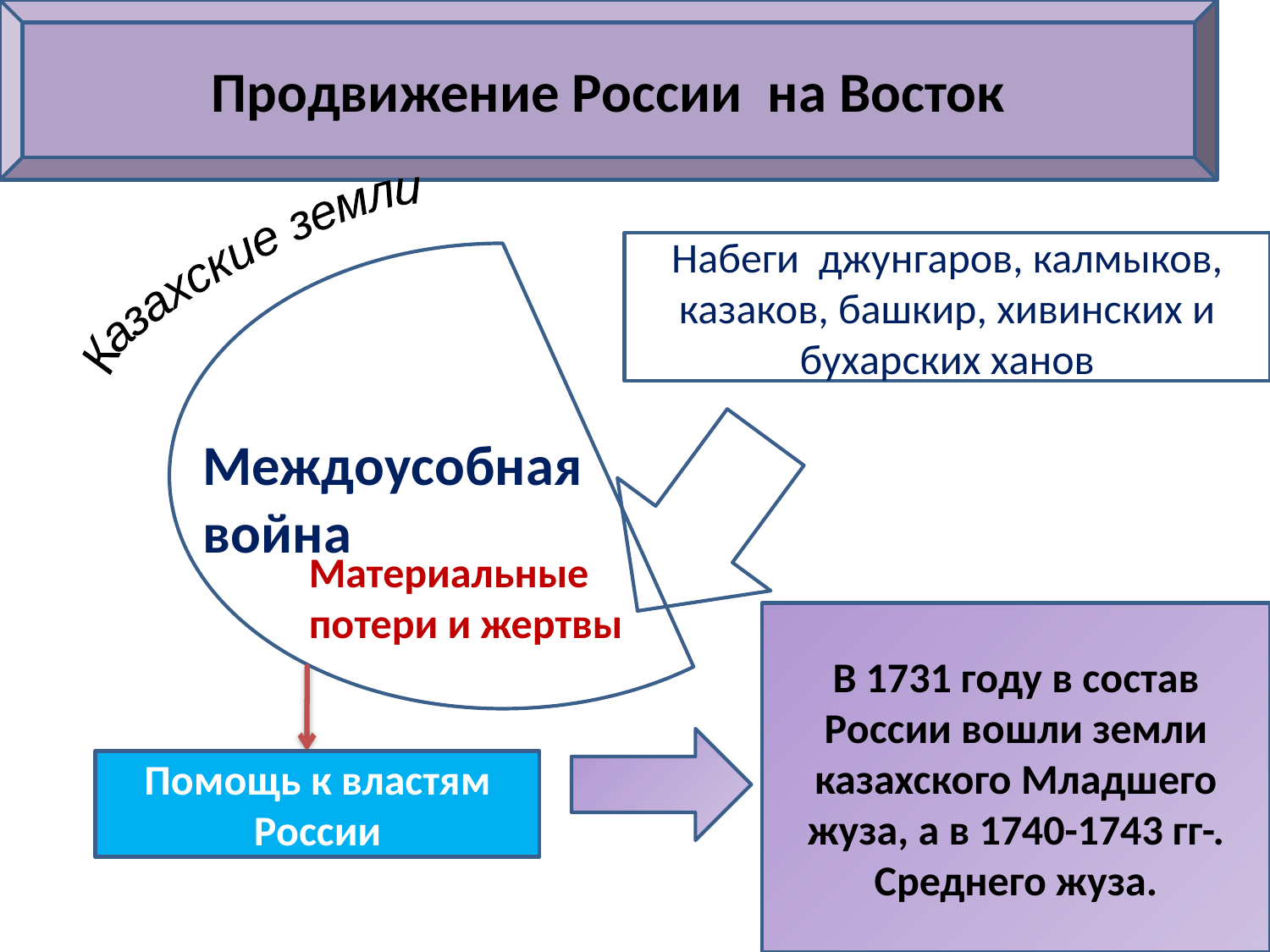

Продвижение России  на Восток
Набеги  джунгаров, калмыков, казаков, башкир, хивинских и бухарских ханов

Материальные потери и жертвы
Казахские земли

Междоусобная война
В 1731 году в состав России вошли земли казахского Младшего жуза, а в 1740-1743 гг-. Среднего жуза.

Помощь к властям России